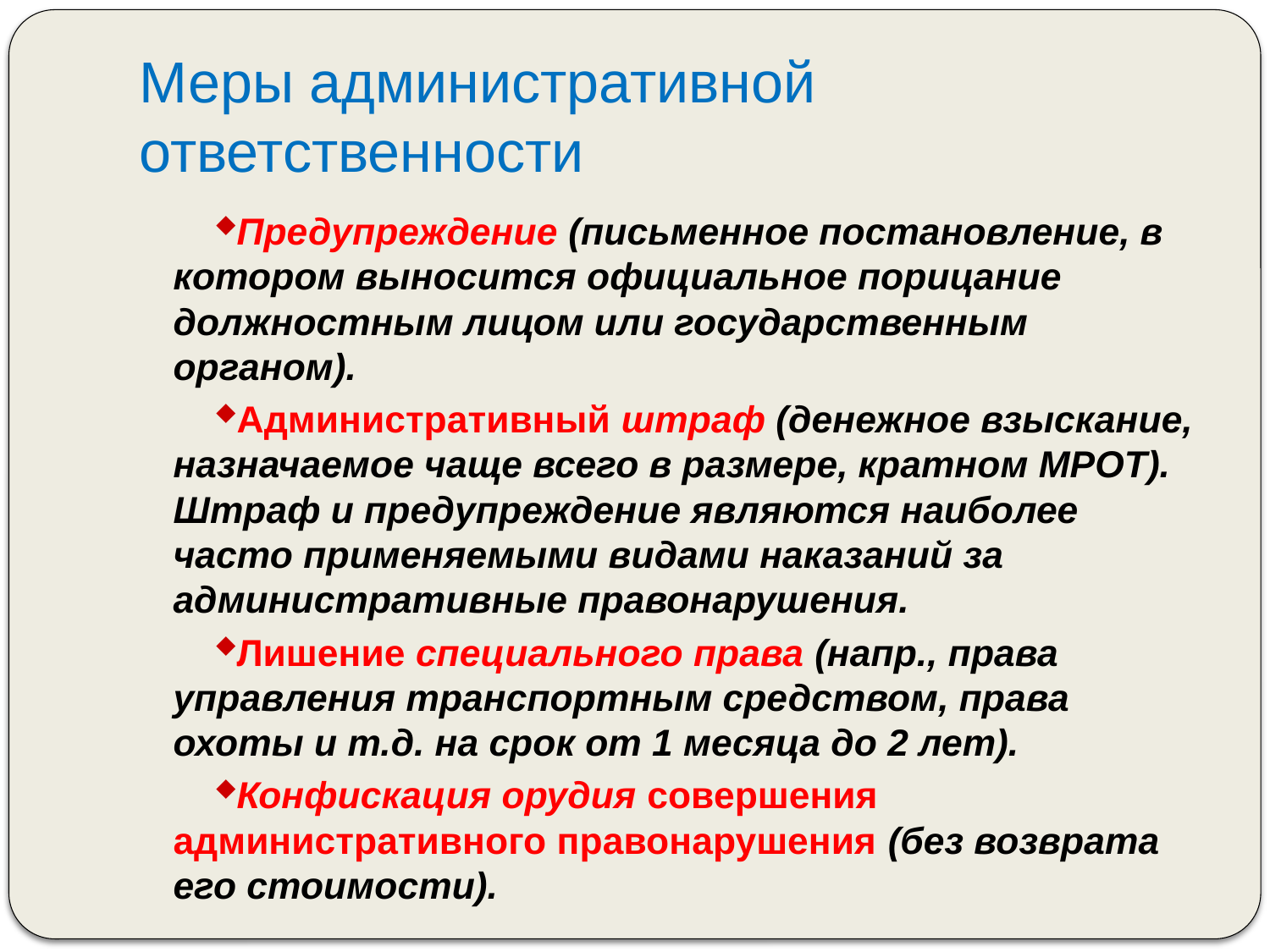

# Меры административной ответственности
Предупреждение (письменное постановление, в котором выносится официальное порицание должностным лицом или государственным органом).
Административный штраф (денежное взыскание, назначаемое чаще всего в размере, кратном МРОТ). Штраф и предупреждение являются наиболее часто применяемыми видами наказаний за административные правонарушения.
Лишение специального права (напр., права управления транспортным средством, права охоты и т.д. на срок от 1 месяца до 2 лет).
Конфискация орудия совершения административного правонарушения (без возврата его стоимости).